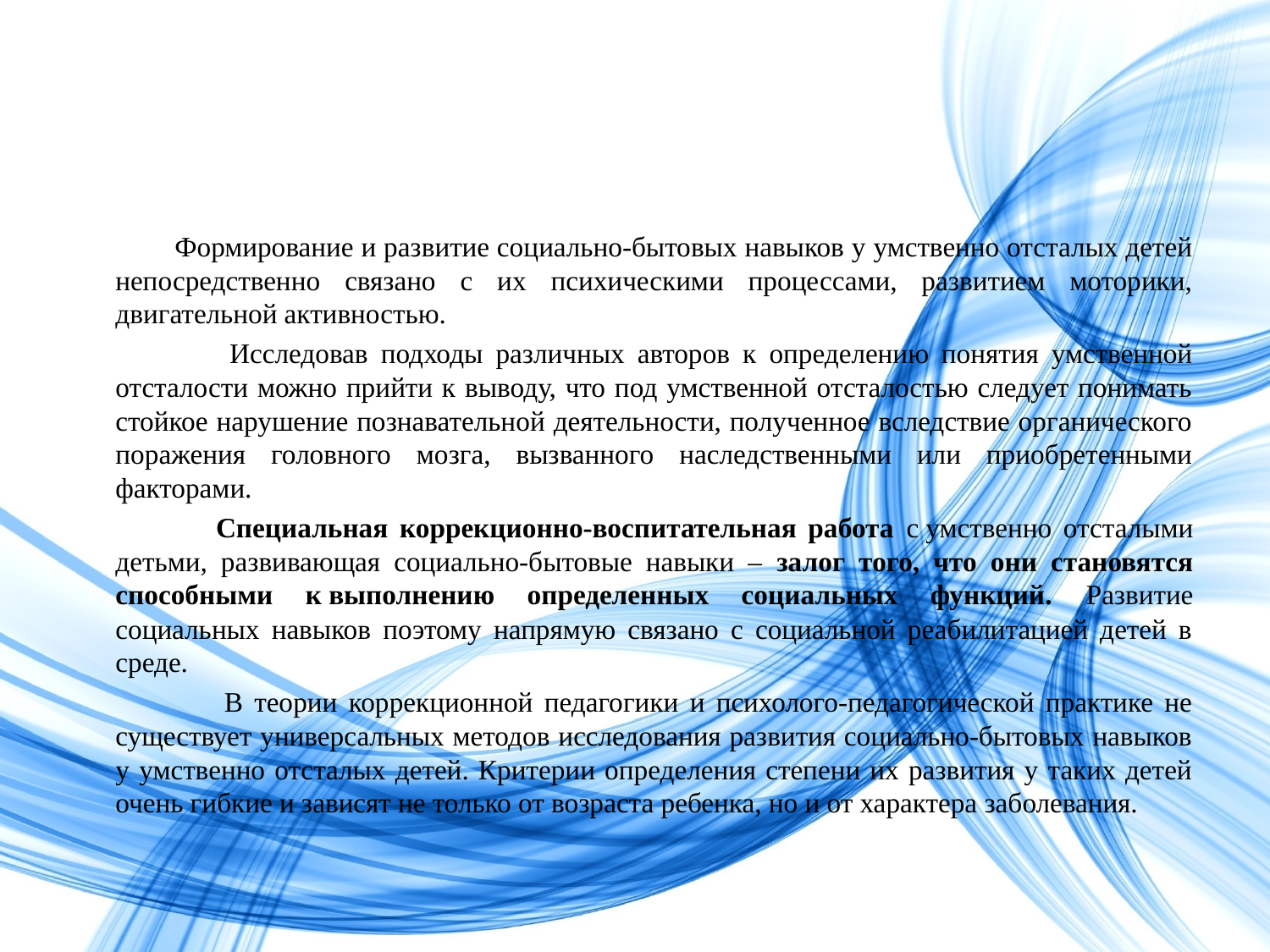

#
             Формирование и развитие социально-бытовых навыков у умственно отсталых детей непосредственно связано с их психическими процессами, развитием моторики, двигательной активностью.
            Исследовав подходы различных авторов к определению понятия умственной отсталости можно прийти к выводу, что под умственной отсталостью следует понимать стойкое нарушение познавательной деятельности, полученное вследствие органического поражения головного мозга, вызванного наследственными или приобретенными факторами.
            Специальная коррекционно-воспитательная работа с умственно отсталыми детьми, развивающая социально-бытовые навыки – залог того, что они становятся способными к выполнению определенных социальных функций. Развитие социальных навыков поэтому напрямую связано с социальной реабилитацией детей в среде.
             В теории коррекционной педагогики и психолого-педагогической практике не существует универсальных методов исследования развития социально-бытовых навыков у умственно отсталых детей. Критерии определения степени их развития у таких детей очень гибкие и зависят не только от возраста ребенка, но и от характера заболевания.